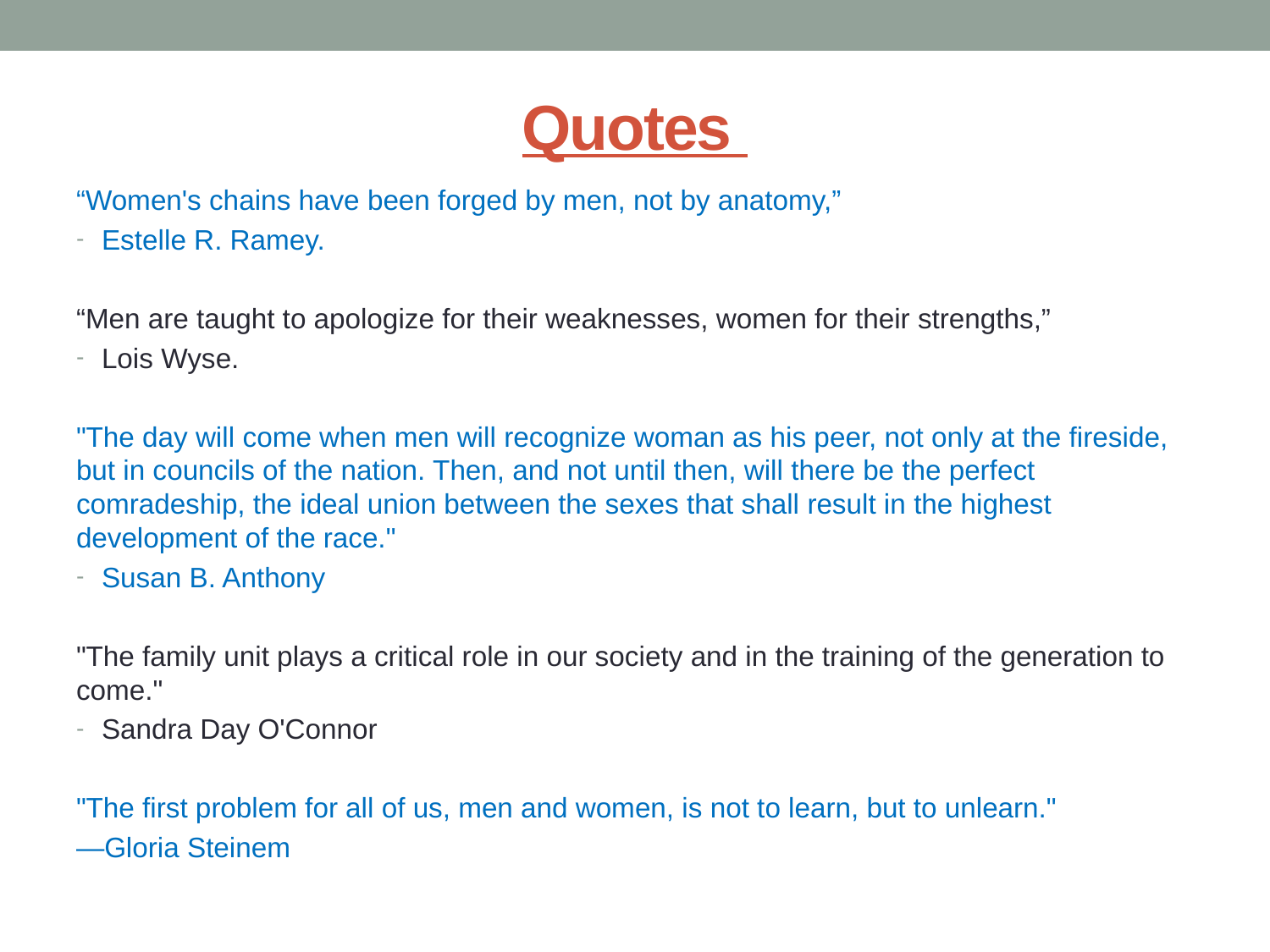

# Quotes
“Women's chains have been forged by men, not by anatomy,”
Estelle R. Ramey.

“Men are taught to apologize for their weaknesses, women for their strengths,”
Lois Wyse.

"The day will come when men will recognize woman as his peer, not only at the fireside, but in councils of the nation. Then, and not until then, will there be the perfect comradeship, the ideal union between the sexes that shall result in the highest development of the race."
Susan B. Anthony

"The family unit plays a critical role in our society and in the training of the generation to come."
Sandra Day O'Connor

"The first problem for all of us, men and women, is not to learn, but to unlearn."
—Gloria Steinem